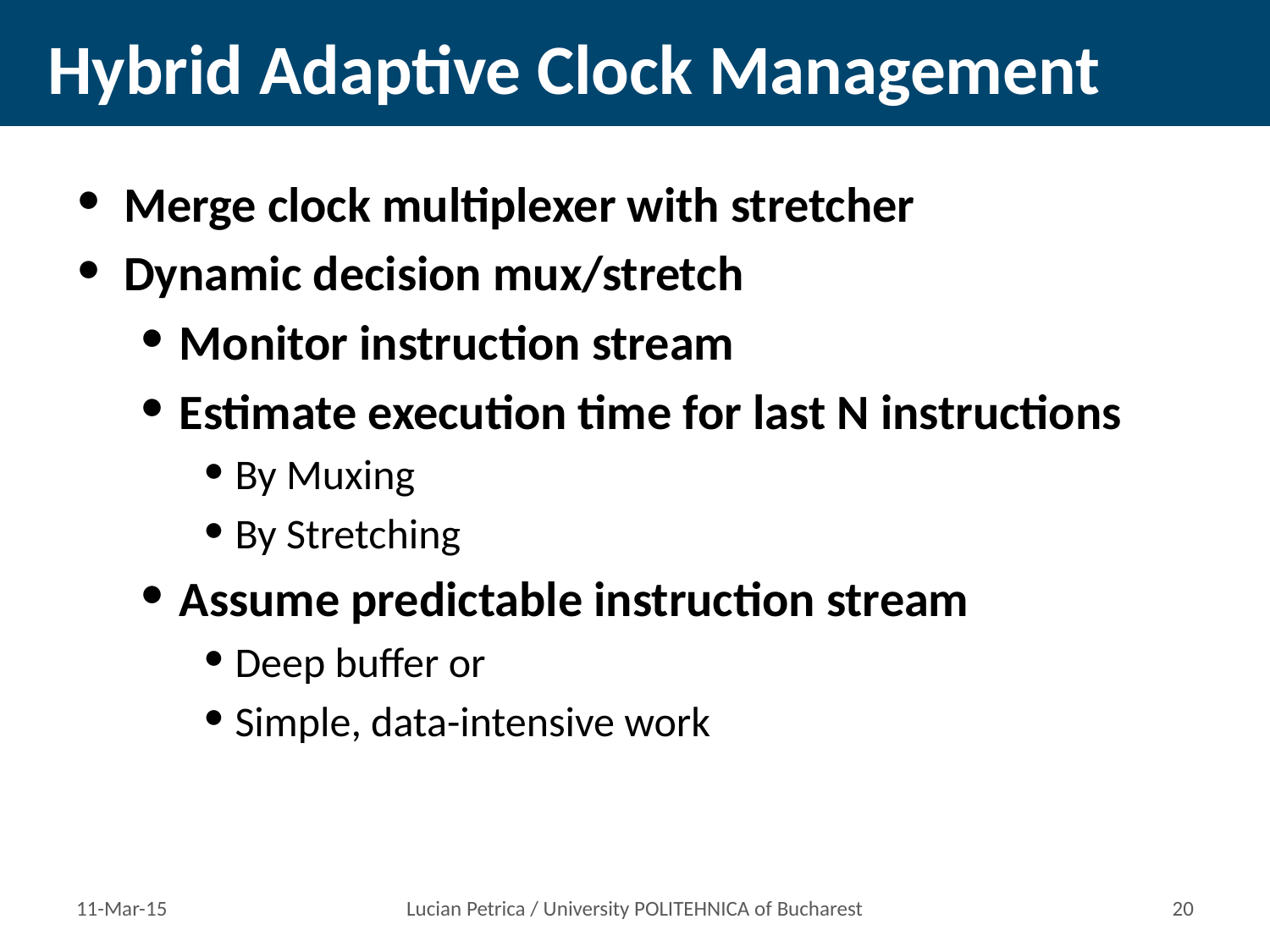

# Hybrid Adaptive Clock Management
Merge clock multiplexer with stretcher
Dynamic decision mux/stretch
Monitor instruction stream
Estimate execution time for last N instructions
By Muxing
By Stretching
Assume predictable instruction stream
Deep buffer or
Simple, data-intensive work
11-Mar-15
Lucian Petrica / University POLITEHNICA of Bucharest
20